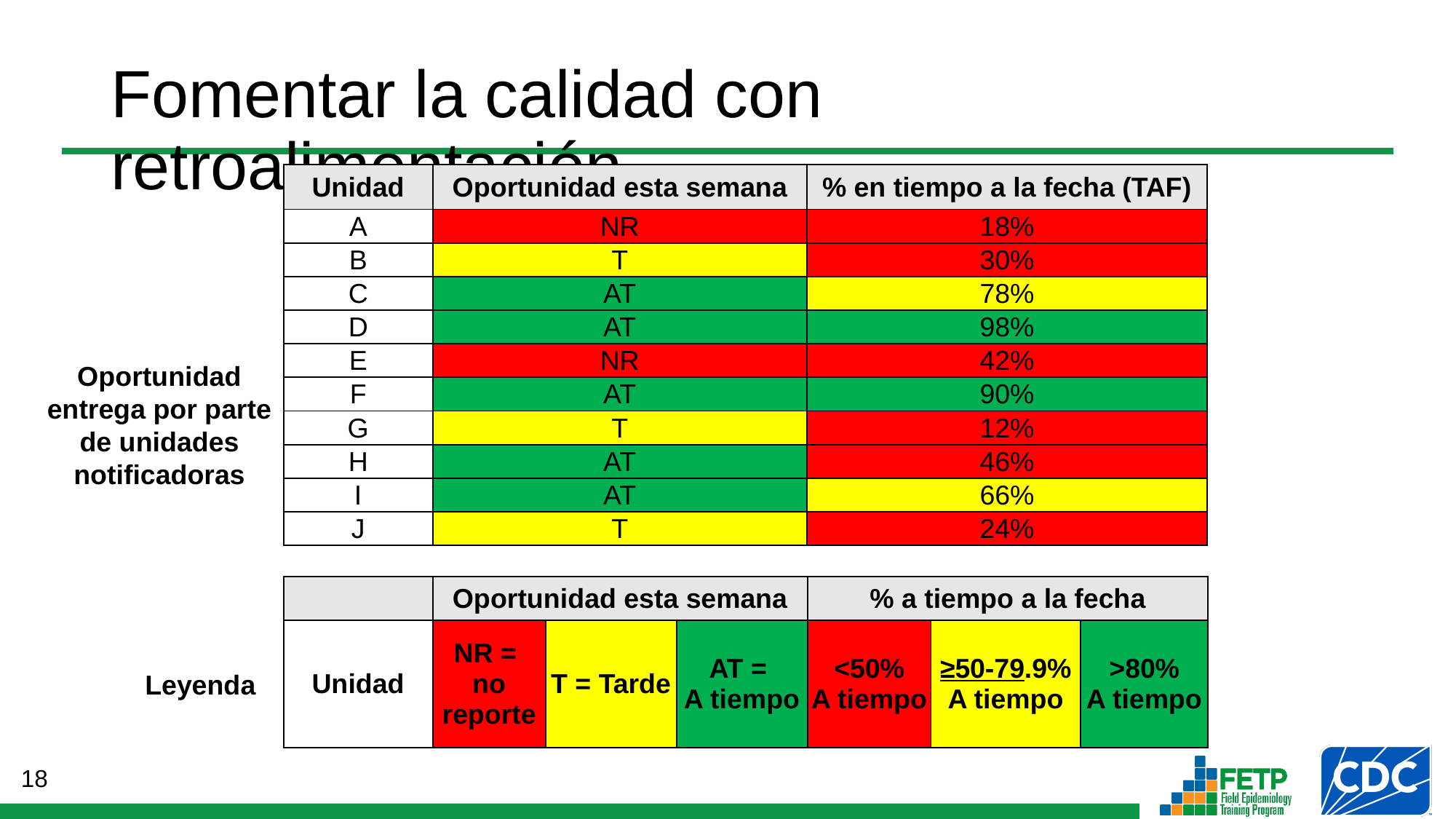

# Fomentar la calidad con retroalimentación
| Unidad | Oportunidad esta semana | % en tiempo a la fecha (TAF) |
| --- | --- | --- |
| A | NR | 18% |
| B | T | 30% |
| C | AT | 78% |
| D | AT | 98% |
| E | NR | 42% |
| F | AT | 90% |
| G | T | 12% |
| H | AT | 46% |
| I | AT | 66% |
| J | T | 24% |
Oportunidad entrega por parte de unidades notificadoras
|  | Oportunidad esta semana |  |  | % a tiempo a la fecha |  |  |
| --- | --- | --- | --- | --- | --- | --- |
| Unidad | NR = no reporte | T = Tarde | AT = A tiempo | <50% A tiempo | ≥50-79.9% A tiempo | >80% A tiempo |
Leyenda